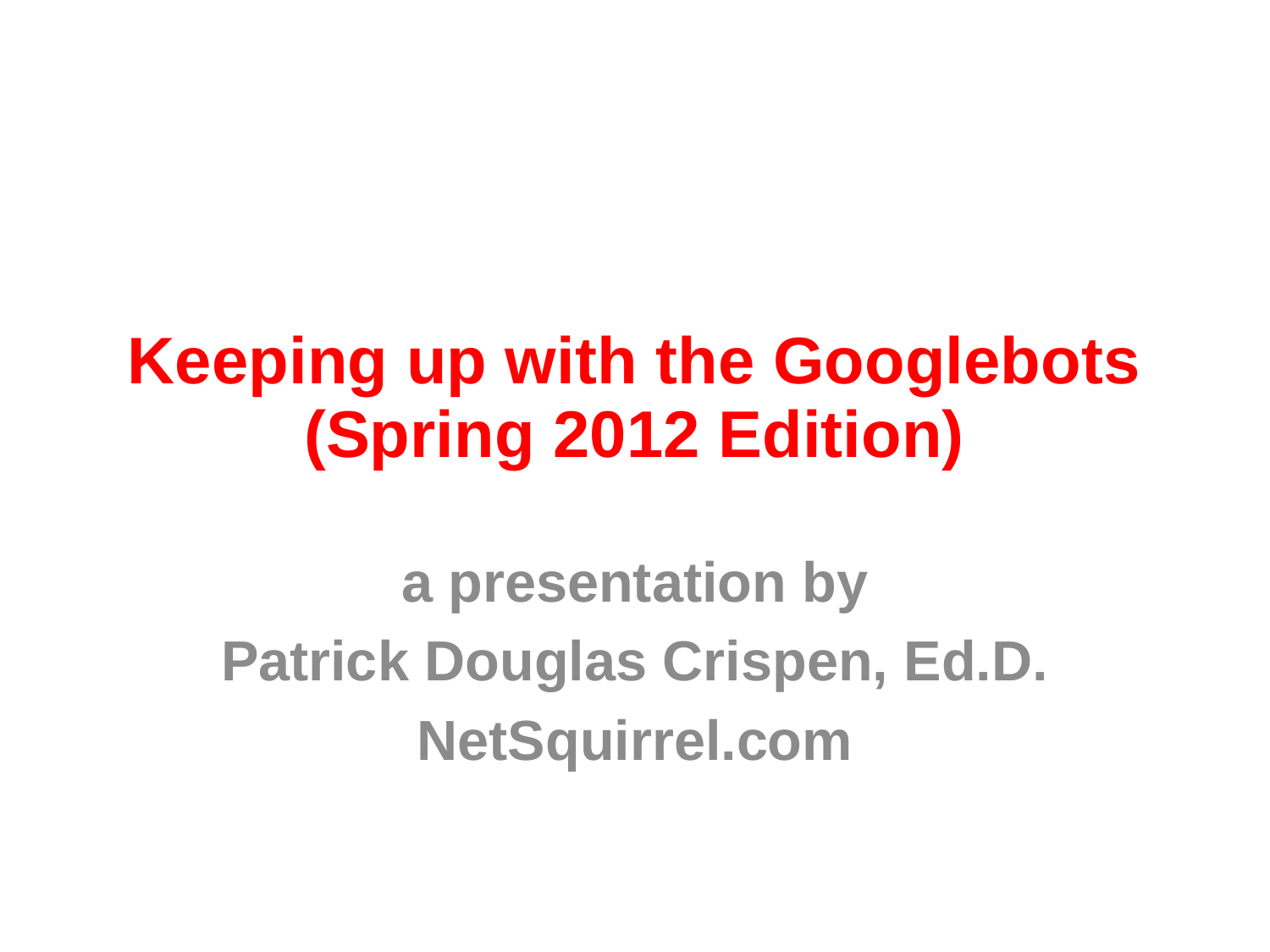

# Keeping up with the Googlebots (Spring 2012 Edition)
a presentation by
Patrick Douglas Crispen, Ed.D.
NetSquirrel.com